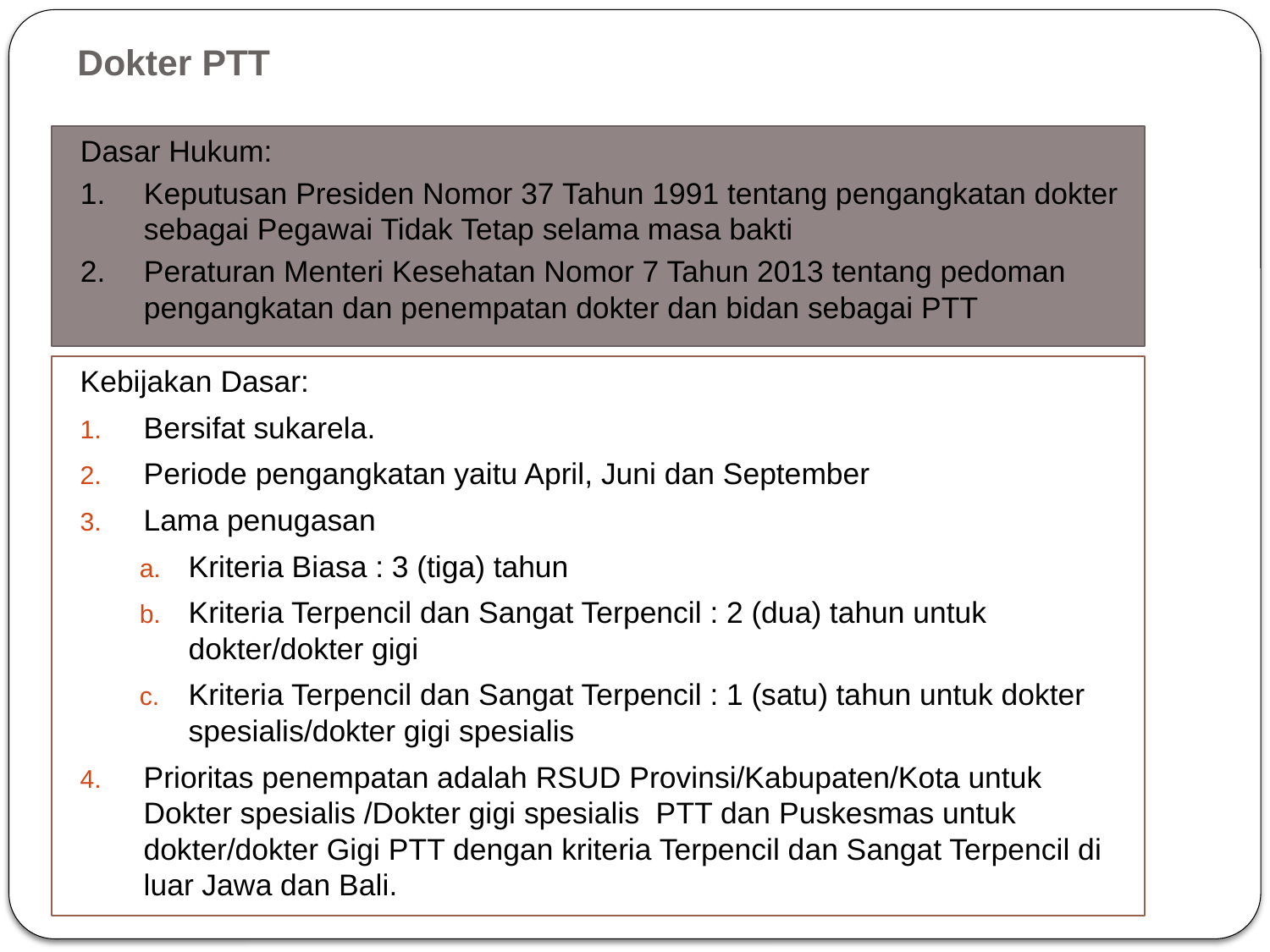

# Dokter PTT
Dasar Hukum:
Keputusan Presiden Nomor 37 Tahun 1991 tentang pengangkatan dokter sebagai Pegawai Tidak Tetap selama masa bakti
Peraturan Menteri Kesehatan Nomor 7 Tahun 2013 tentang pedoman pengangkatan dan penempatan dokter dan bidan sebagai PTT

Kebijakan Dasar:
Bersifat sukarela.
Periode pengangkatan yaitu April, Juni dan September
Lama penugasan
Kriteria Biasa : 3 (tiga) tahun
Kriteria Terpencil dan Sangat Terpencil : 2 (dua) tahun untuk dokter/dokter gigi
Kriteria Terpencil dan Sangat Terpencil : 1 (satu) tahun untuk dokter spesialis/dokter gigi spesialis
Prioritas penempatan adalah RSUD Provinsi/Kabupaten/Kota untuk Dokter spesialis /Dokter gigi spesialis  PTT dan Puskesmas untuk dokter/dokter Gigi PTT dengan kriteria Terpencil dan Sangat Terpencil di luar Jawa dan Bali.